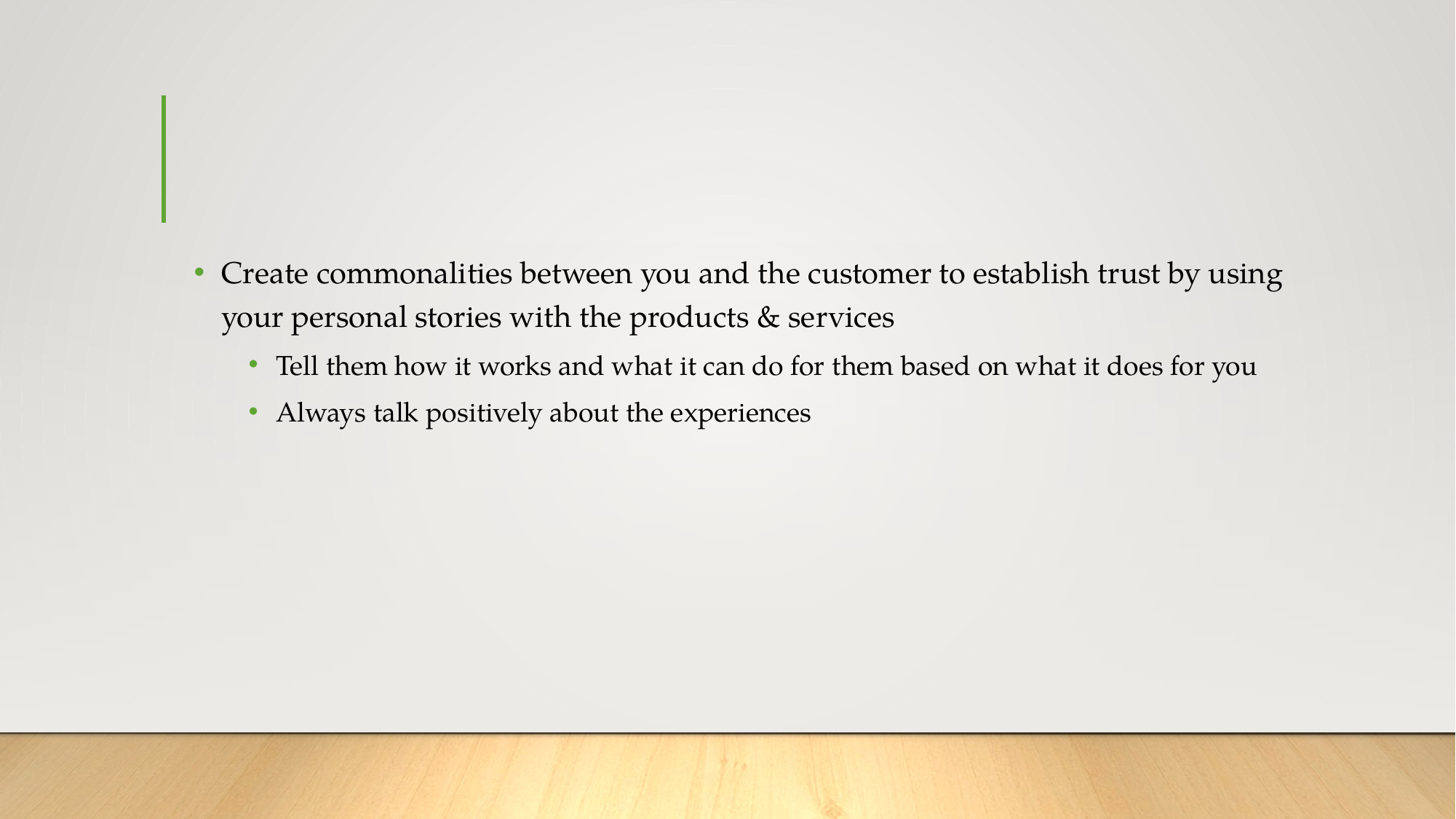

#
Create commonalities between you and the customer to establish trust by using your personal stories with the products & services
Tell them how it works and what it can do for them based on what it does for you
Always talk positively about the experiences